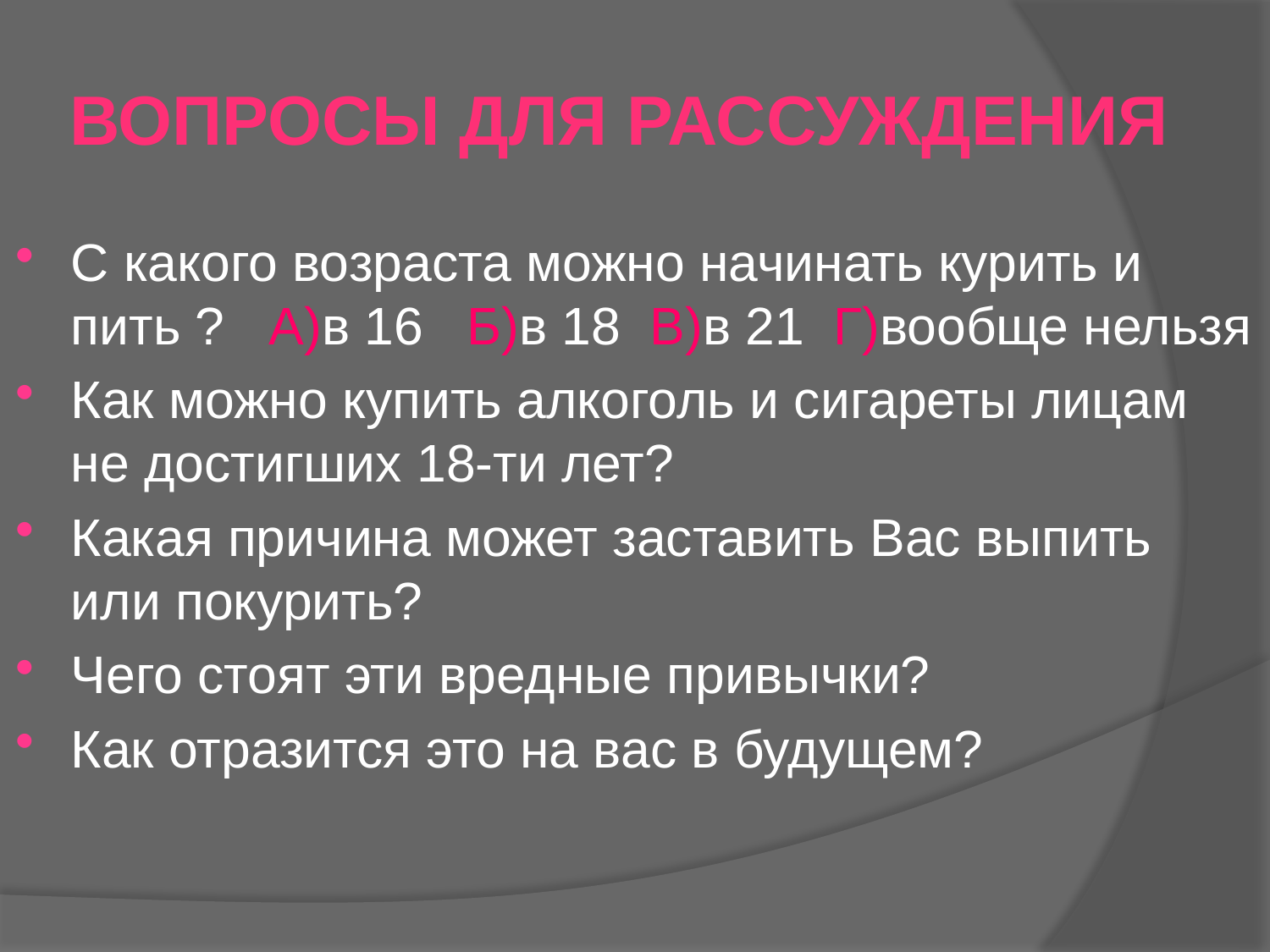

# Вопросы для рассуждения
С какого возраста можно начинать курить и  пить ?   А)в 16   Б)в 18  В)в 21  Г)вообще нельзя
Как можно купить алкоголь и сигареты лицам не достигших 18-ти лет?
Какая причина может заставить Вас выпить или покурить?
Чего стоят эти вредные привычки?
Как отразится это на вас в будущем?